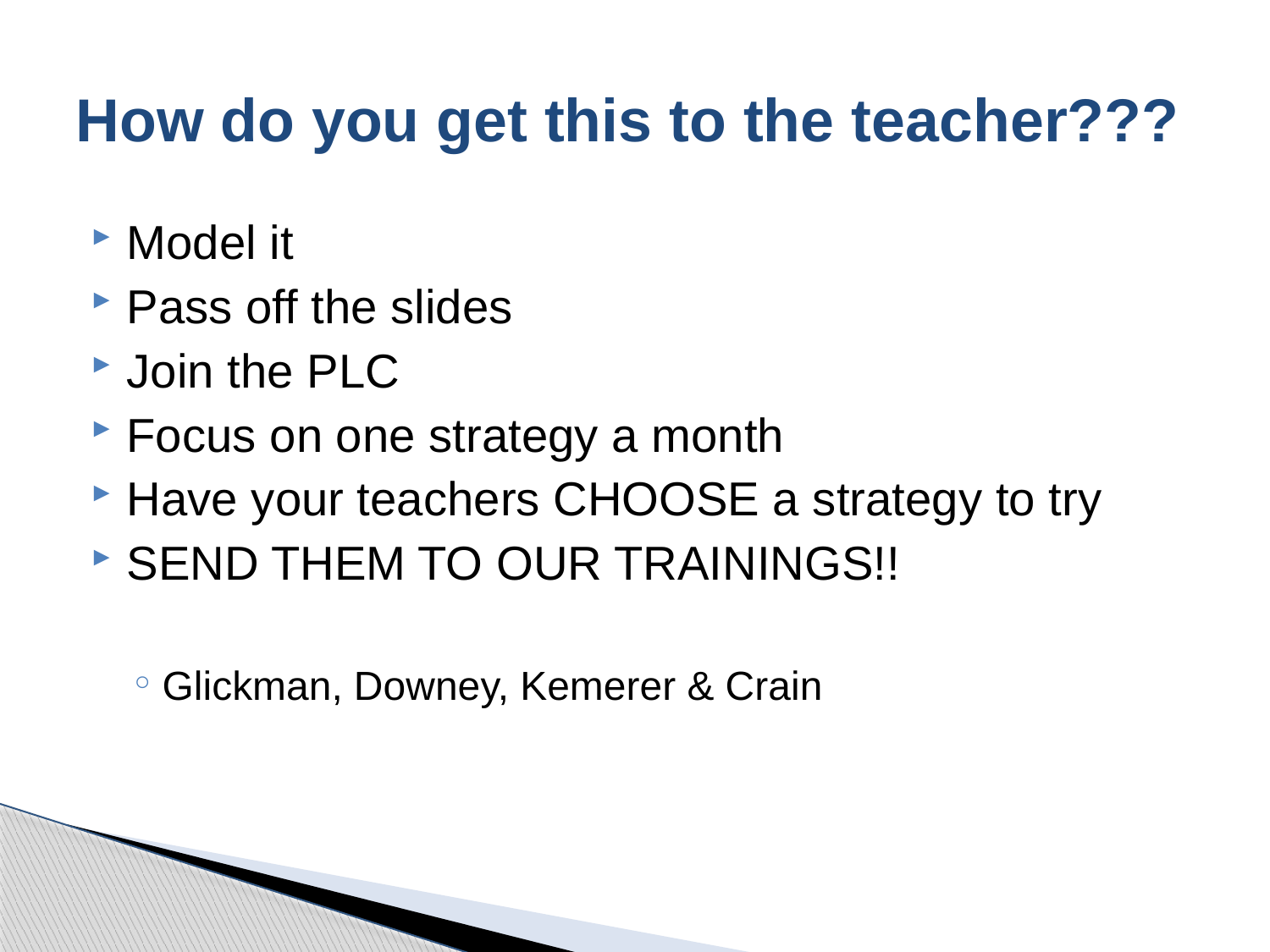

# How do you get this to the teacher???
Model it
Pass off the slides
Join the PLC
Focus on one strategy a month
Have your teachers CHOOSE a strategy to try
SEND THEM TO OUR TRAININGS!!

Glickman, Downey, Kemerer & Crain